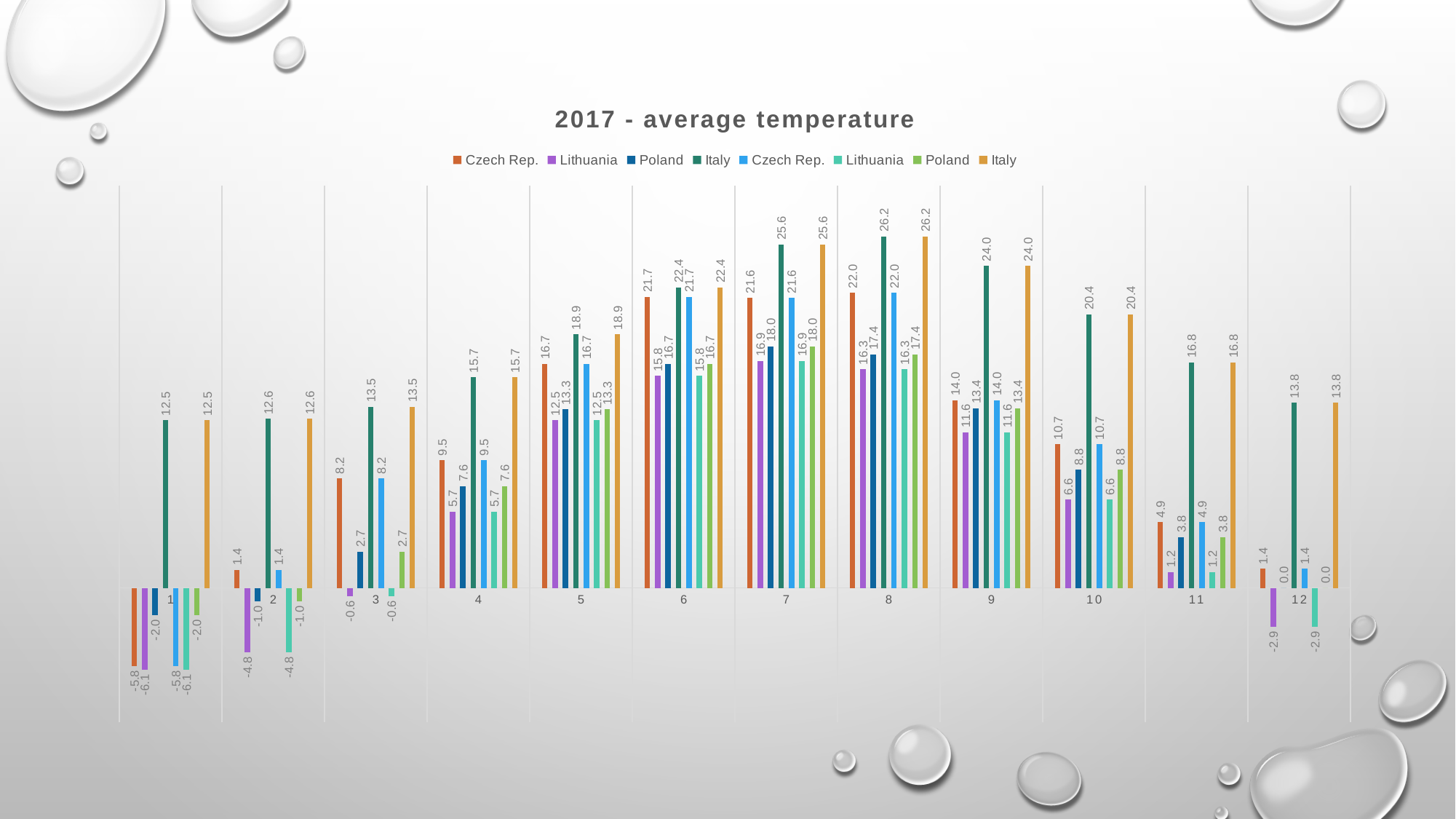

### Chart: 2017 - average temperature

| Category | Czech Rep. | Lithuania | Poland | Italy | Czech Rep. | Lithuania | Poland | Italy |
|---|---|---|---|---|---|---|---|---|